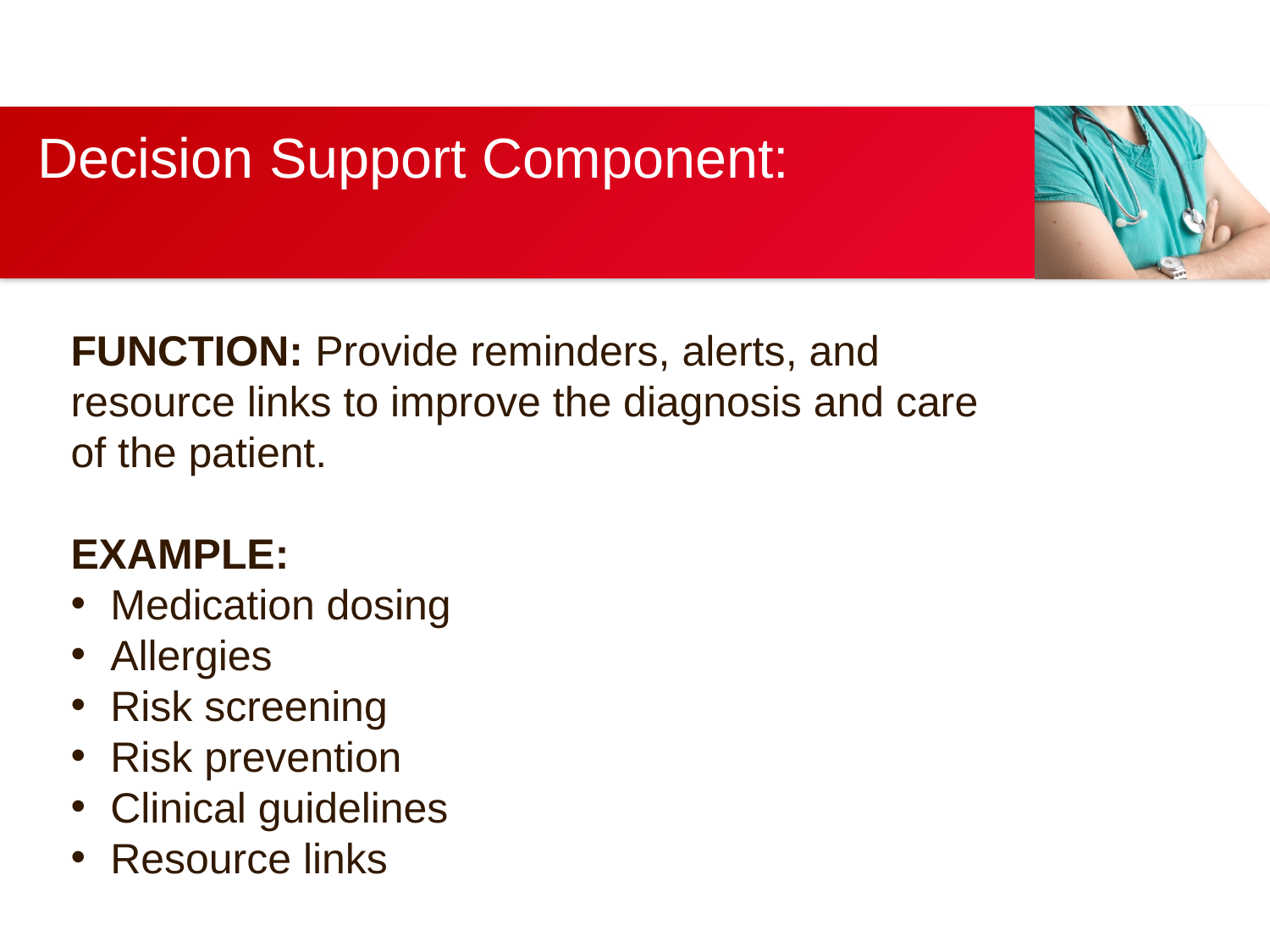

# Decision Support Component:
FUNCTION: Provide reminders, alerts, and resource links to improve the diagnosis and care of the patient.

EXAMPLE:
Medication dosing
Allergies
Risk screening
Risk prevention
Clinical guidelines
Resource links
This is an example text. Go ahead and replace it with your own text. This is an example text. Go ahead and replace it with your own text.
This is an example text. Go ahead and replace it with your own text.
This is an example text. Go ahead and replace it with your own text.